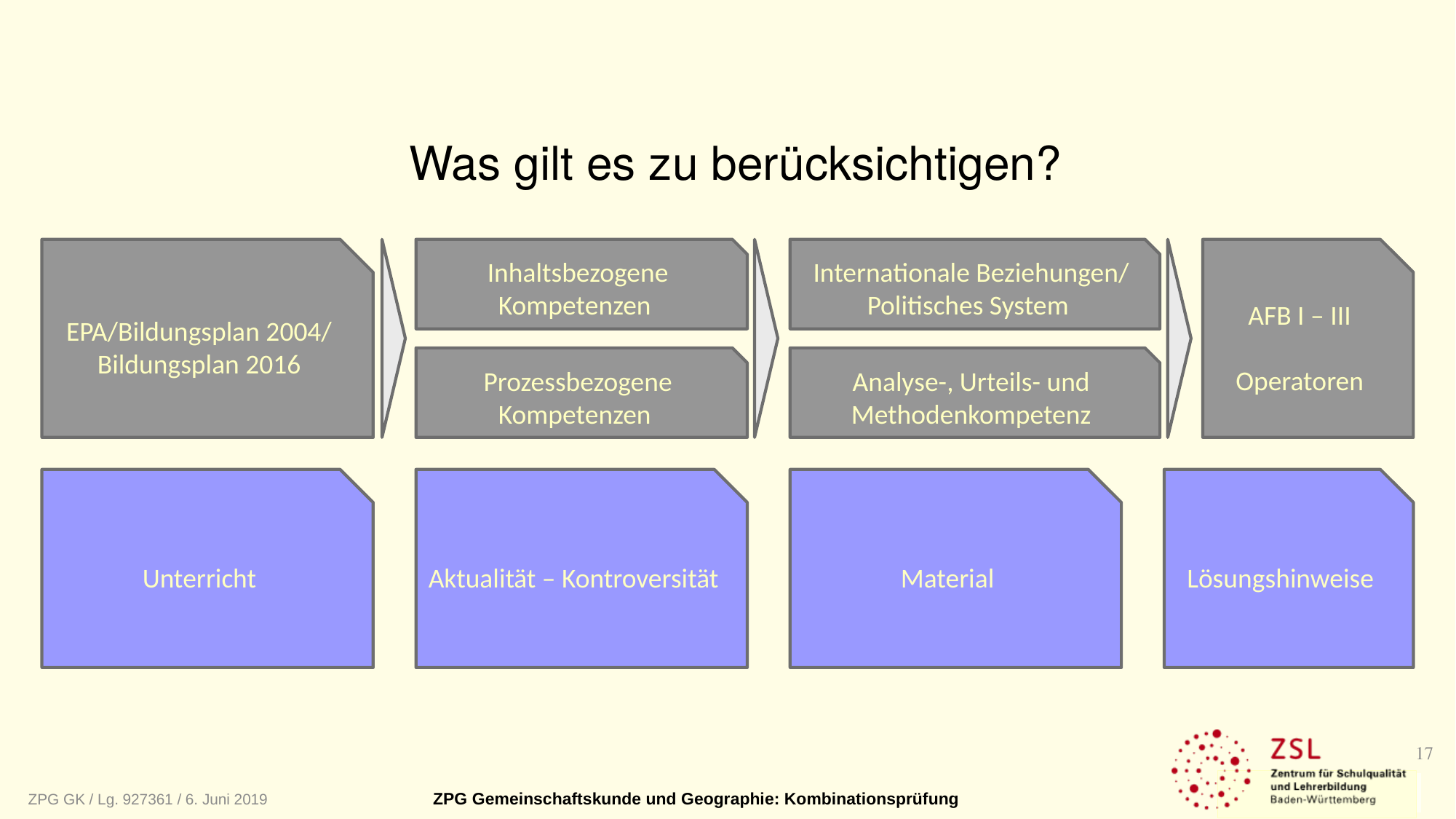

Was gilt es zu berücksichtigen?
EPA/Bildungsplan 2004/ Bildungsplan 2016
AFB I – III

Operatoren
Inhaltsbezogene Kompetenzen
Internationale Beziehungen/
Politisches System

Prozessbezogene Kompetenzen
Analyse-, Urteils- und Methodenkompetenz
Unterricht
Aktualität – Kontroversität
Material
Lösungshinweise
17
ZPG GK / Lg. 927361 / 6. Juni 2019